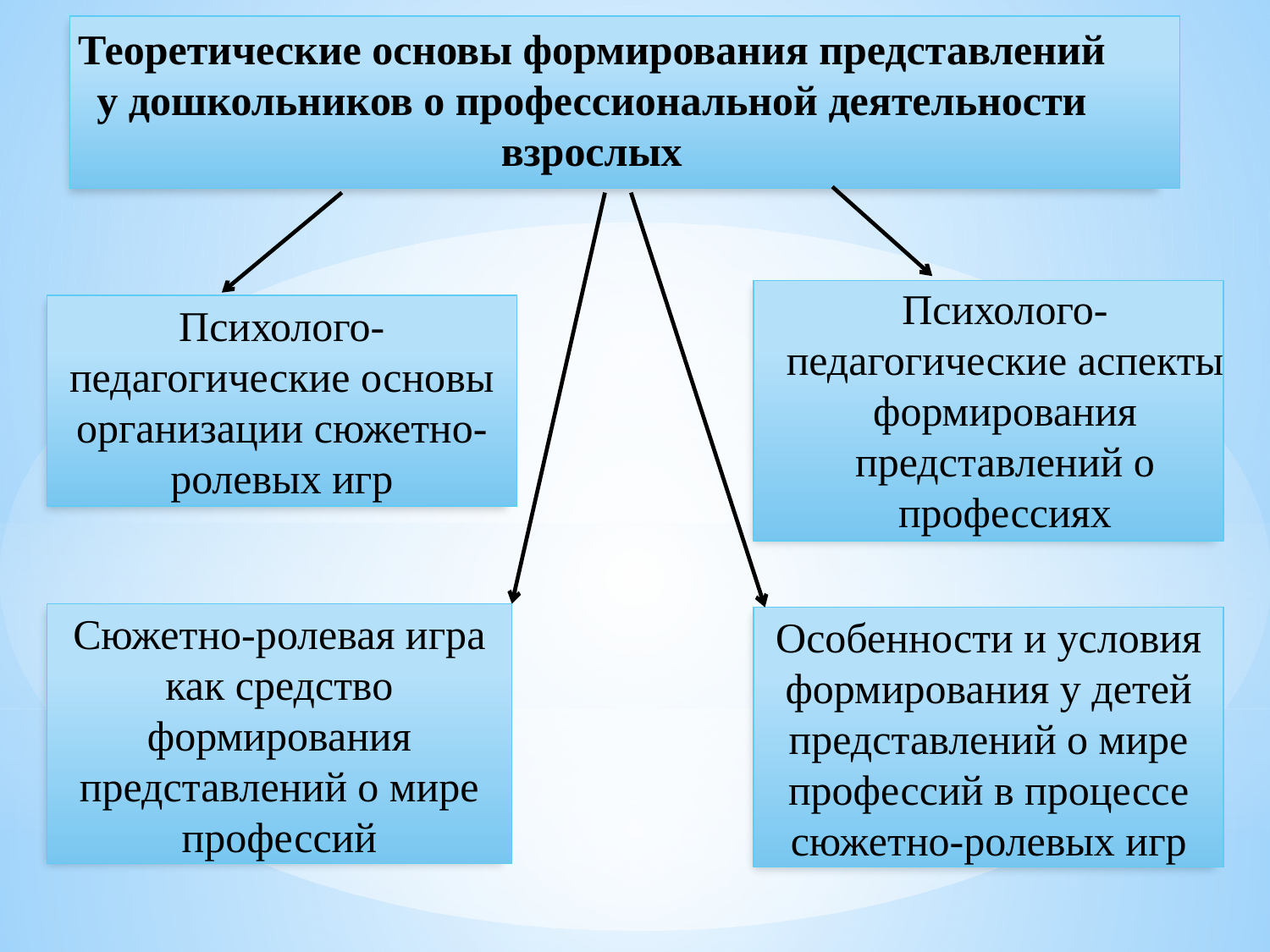

Теоретические основы формирования представлений у дошкольников о профессиональной деятельности взрослых

Психолого-педагогические аспекты формирования представлений о профессиях

Психолого-педагогические основы организации сюжетно-ролевых игр

Сюжетно-ролевая игра как средство формирования представлений о мире профессий
Особенности и условия формирования у детей представлений о мире профессий в процессе сюжетно-ролевых игр